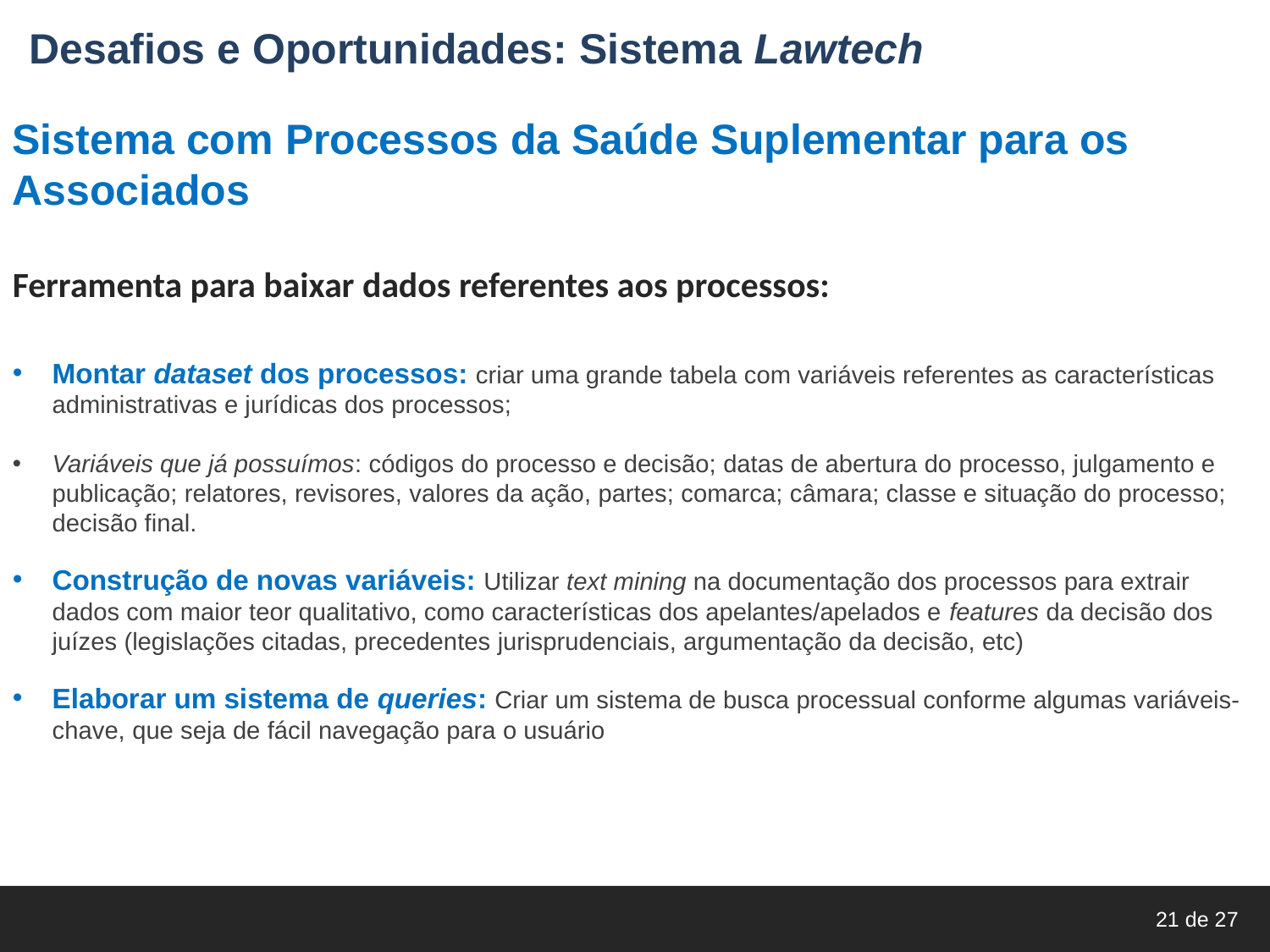

Desafios e Oportunidades: Sistema Lawtech
Sistema com Processos da Saúde Suplementar para os Associados
Ferramenta para baixar dados referentes aos processos:

Montar dataset dos processos: criar uma grande tabela com variáveis referentes as características administrativas e jurídicas dos processos;

Variáveis que já possuímos: códigos do processo e decisão; datas de abertura do processo, julgamento e publicação; relatores, revisores, valores da ação, partes; comarca; câmara; classe e situação do processo; decisão final.

Construção de novas variáveis: Utilizar text mining na documentação dos processos para extrair dados com maior teor qualitativo, como características dos apelantes/apelados e features da decisão dos juízes (legislações citadas, precedentes jurisprudenciais, argumentação da decisão, etc)

Elaborar um sistema de queries: Criar um sistema de busca processual conforme algumas variáveis-chave, que seja de fácil navegação para o usuário